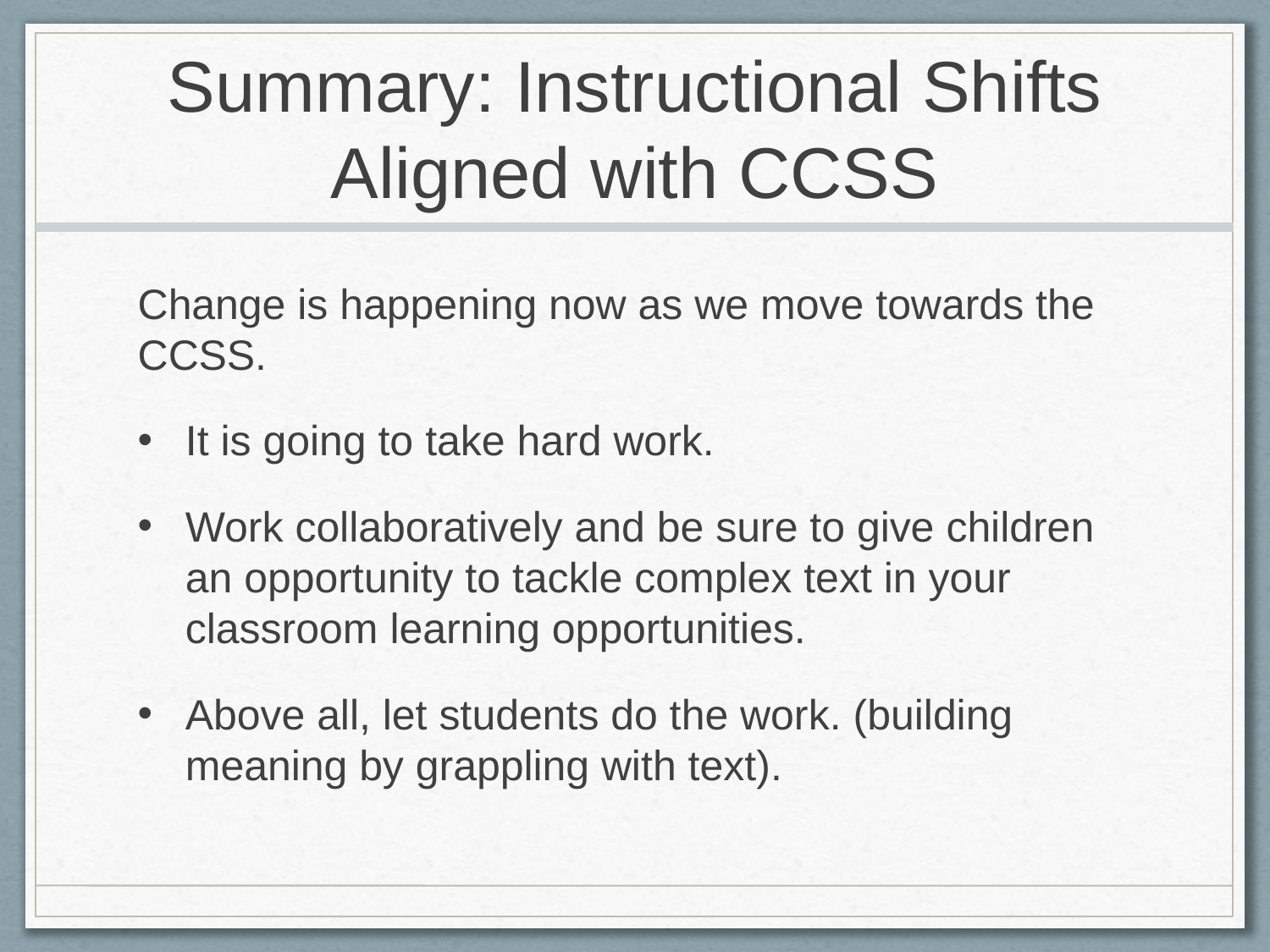

# Summary: Instructional Shifts Aligned with CCSS
Change is happening now as we move towards the CCSS.
It is going to take hard work.
Work collaboratively and be sure to give children an opportunity to tackle complex text in your classroom learning opportunities.
Above all, let students do the work. (building meaning by grappling with text).